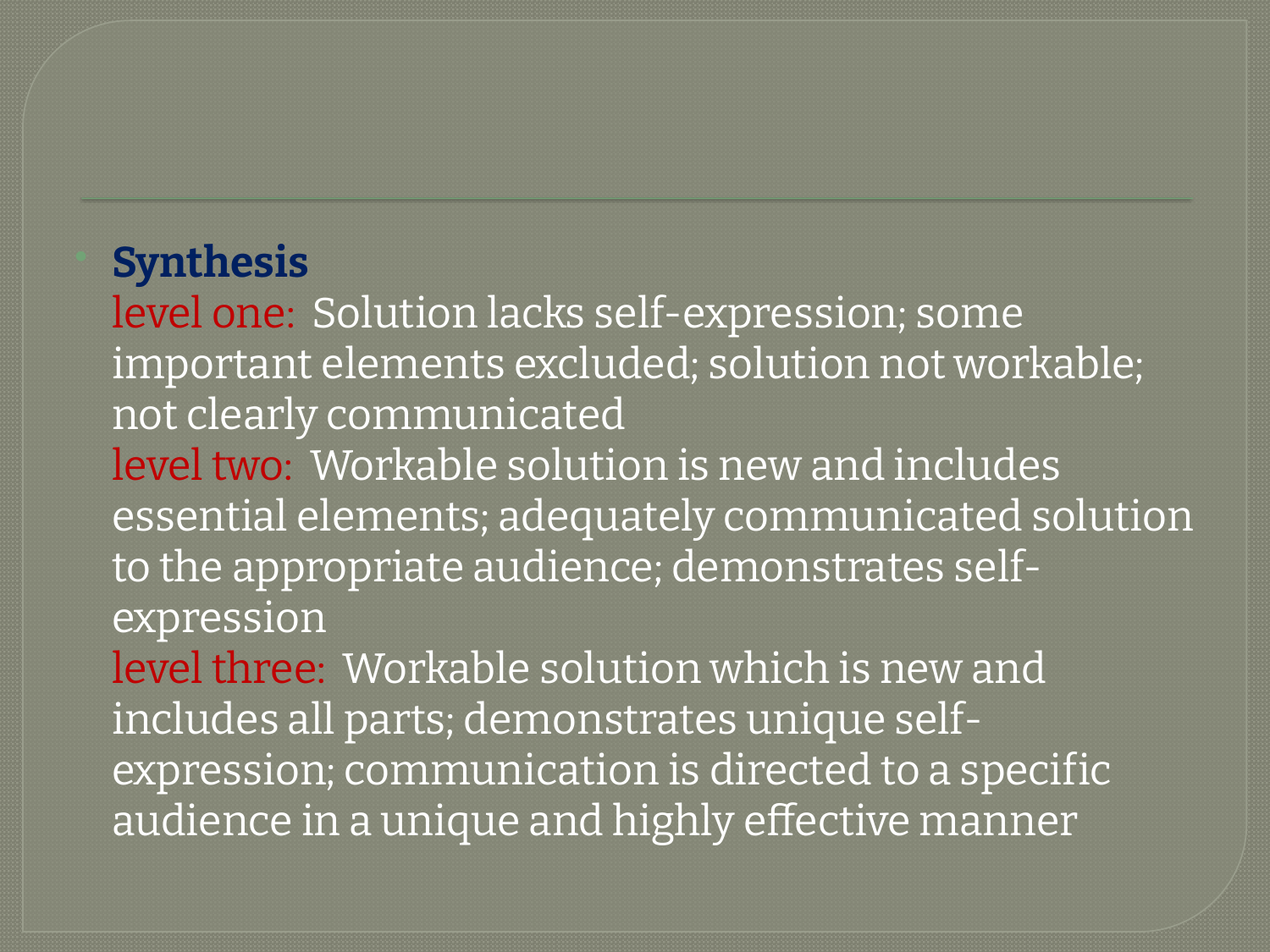

#
Synthesis
	level one:  Solution lacks self-expression; some important elements excluded; solution not workable; not clearly communicated
	level two:  Workable solution is new and includes essential elements; adequately communicated solution to the appropriate audience; demonstrates self-expression
	level three:  Workable solution which is new and includes all parts; demonstrates unique self-expression; communication is directed to a specific audience in a unique and highly effective manner